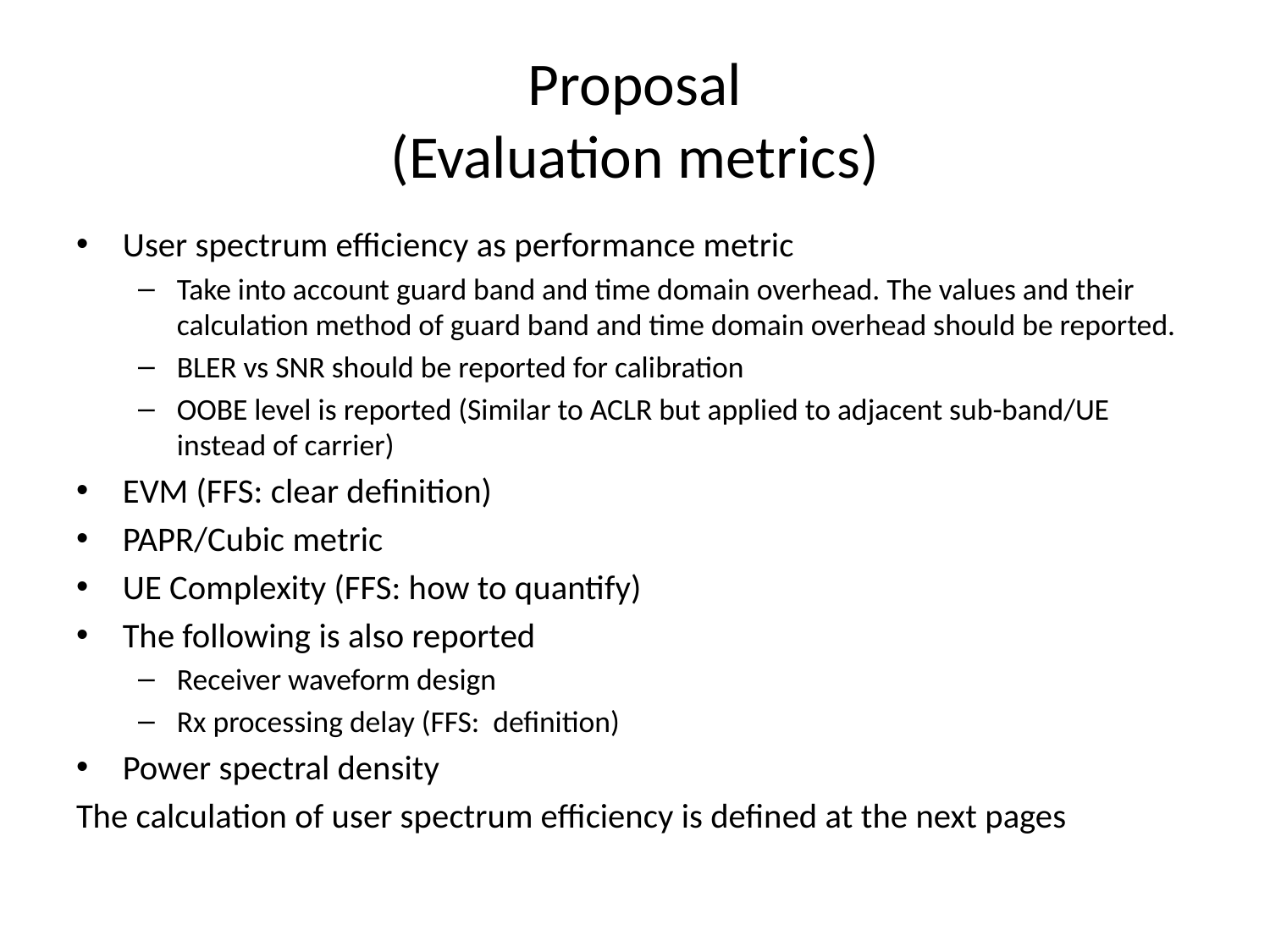

# Proposal (Evaluation metrics)
User spectrum efficiency as performance metric
Take into account guard band and time domain overhead. The values and their calculation method of guard band and time domain overhead should be reported.
BLER vs SNR should be reported for calibration
OOBE level is reported (Similar to ACLR but applied to adjacent sub-band/UE instead of carrier)
EVM (FFS: clear definition)
PAPR/Cubic metric
UE Complexity (FFS: how to quantify)
The following is also reported
Receiver waveform design
Rx processing delay (FFS:  definition)
Power spectral density
The calculation of user spectrum efficiency is defined at the next pages